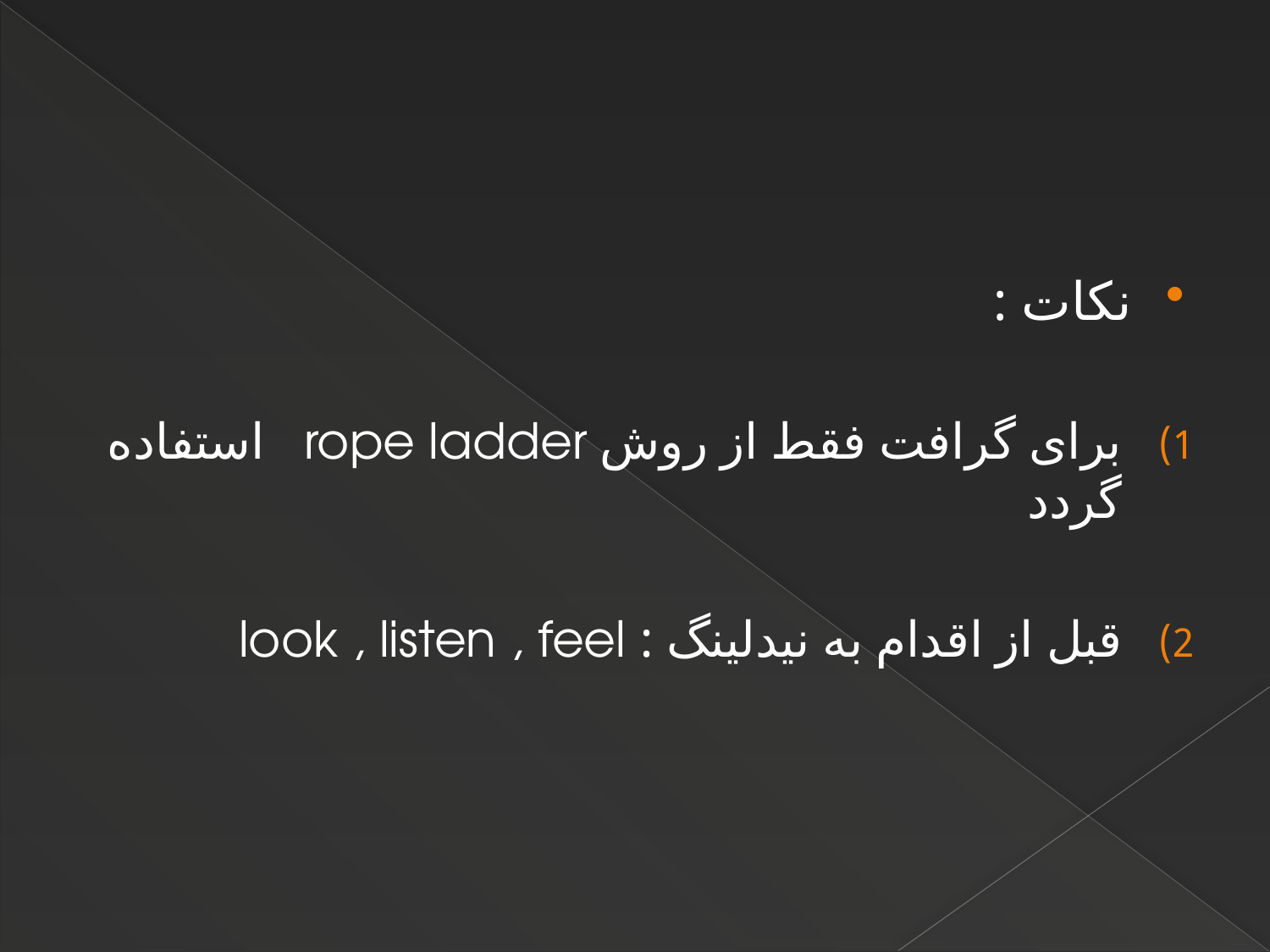

#
نکات :

برای گرافت فقط از روش rope ladder   استفاده گردد

قبل از اقدام به نیدلینگ : look , listen , feel